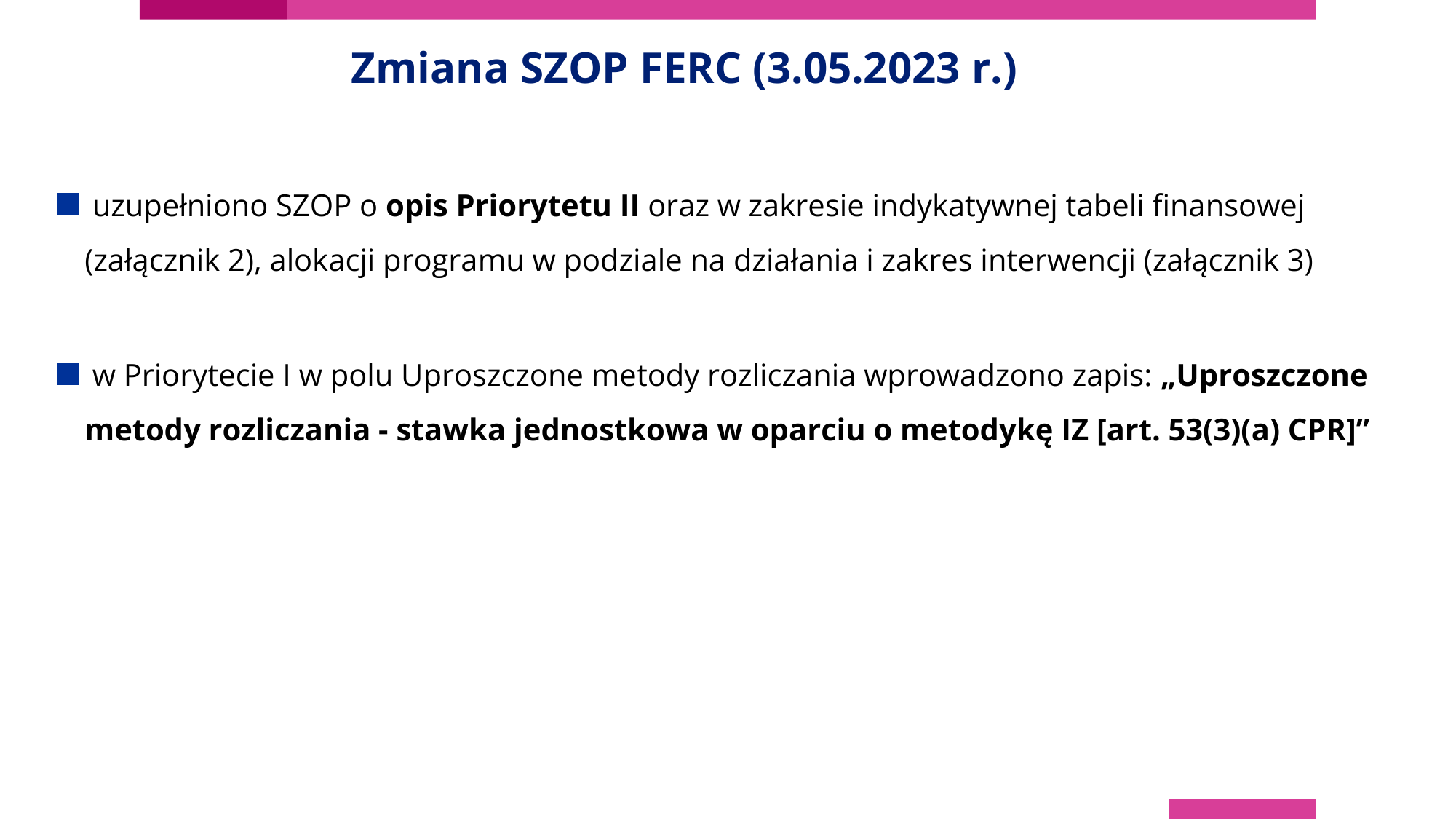

# Zmiana SZOP FERC (3.05.2023 r.)
 uzupełniono SZOP o opis Priorytetu II oraz w zakresie indykatywnej tabeli finansowej (załącznik 2), alokacji programu w podziale na działania i zakres interwencji (załącznik 3)
 w Priorytecie I w polu Uproszczone metody rozliczania wprowadzono zapis: „Uproszczone metody rozliczania - stawka jednostkowa w oparciu o metodykę IZ [art. 53(3)(a) CPR]”